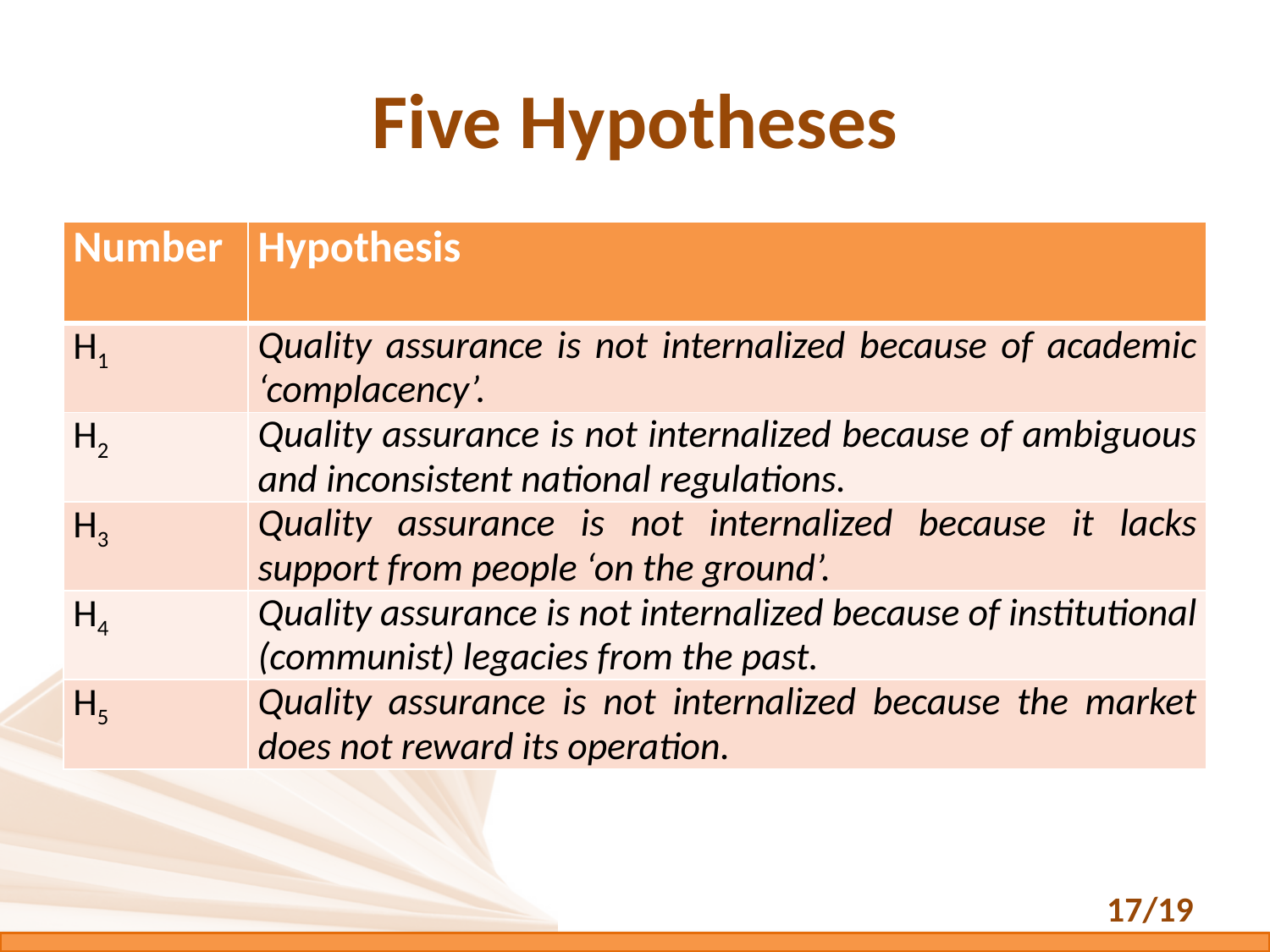

# Five Hypotheses
| Number | Hypothesis |
| --- | --- |
| H1 | Quality assurance is not internalized because of academic ‘complacency’. |
| H2 | Quality assurance is not internalized because of ambiguous and inconsistent national regulations. |
| H3 | Quality assurance is not internalized because it lacks support from people ‘on the ground’. |
| H4 | Quality assurance is not internalized because of institutional (communist) legacies from the past. |
| H5 | Quality assurance is not internalized because the market does not reward its operation. |
17